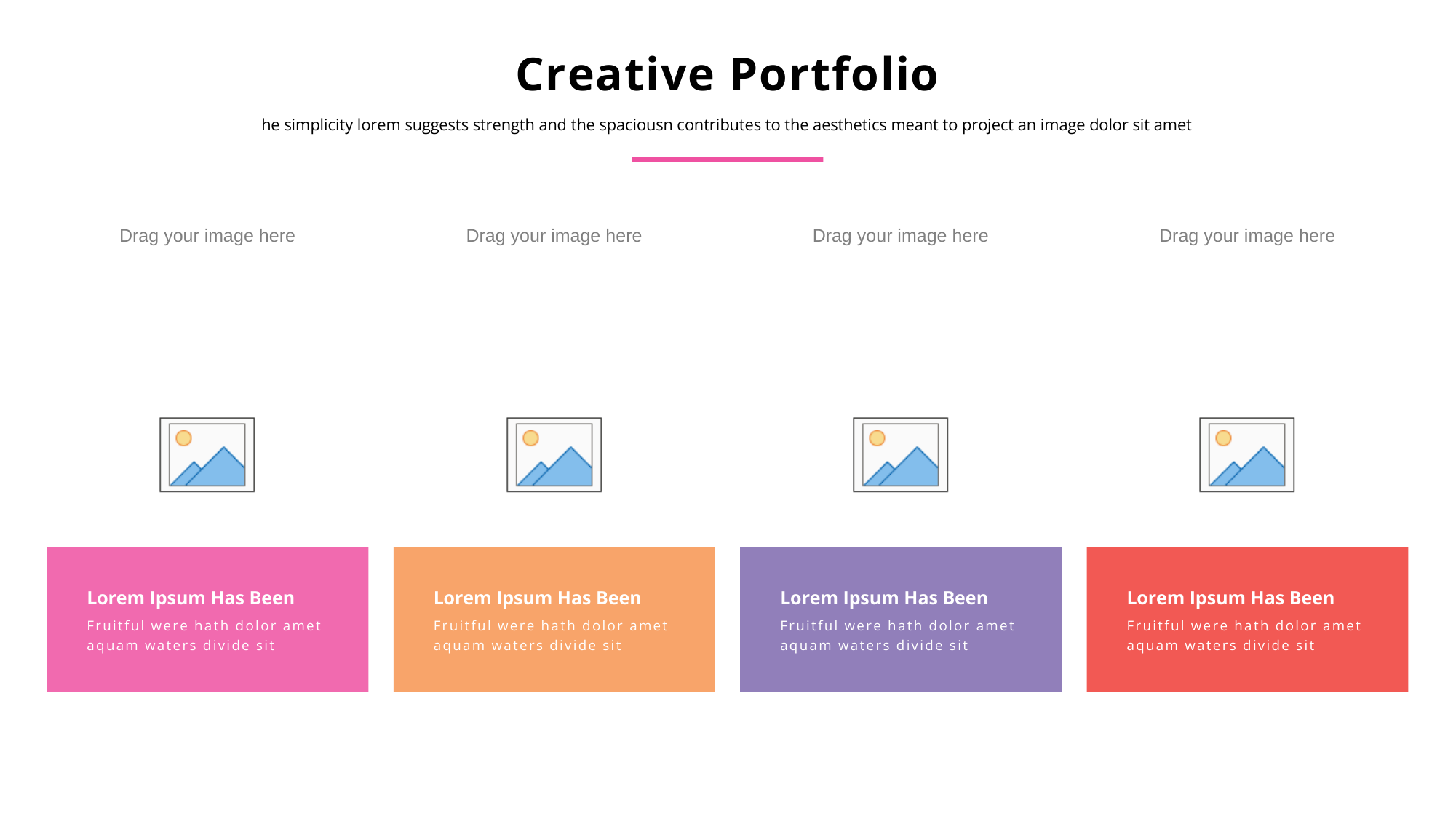

Creative Portfolio
he simplicity lorem suggests strength and the spaciousn contributes to the aesthetics meant to project an image dolor sit amet

Lorem Ipsum Has Been
Fruitful were hath dolor amet aquam waters divide sit
Lorem Ipsum Has Been
Fruitful were hath dolor amet aquam waters divide sit
Lorem Ipsum Has Been
Fruitful were hath dolor amet aquam waters divide sit
Lorem Ipsum Has Been
Fruitful were hath dolor amet aquam waters divide sit